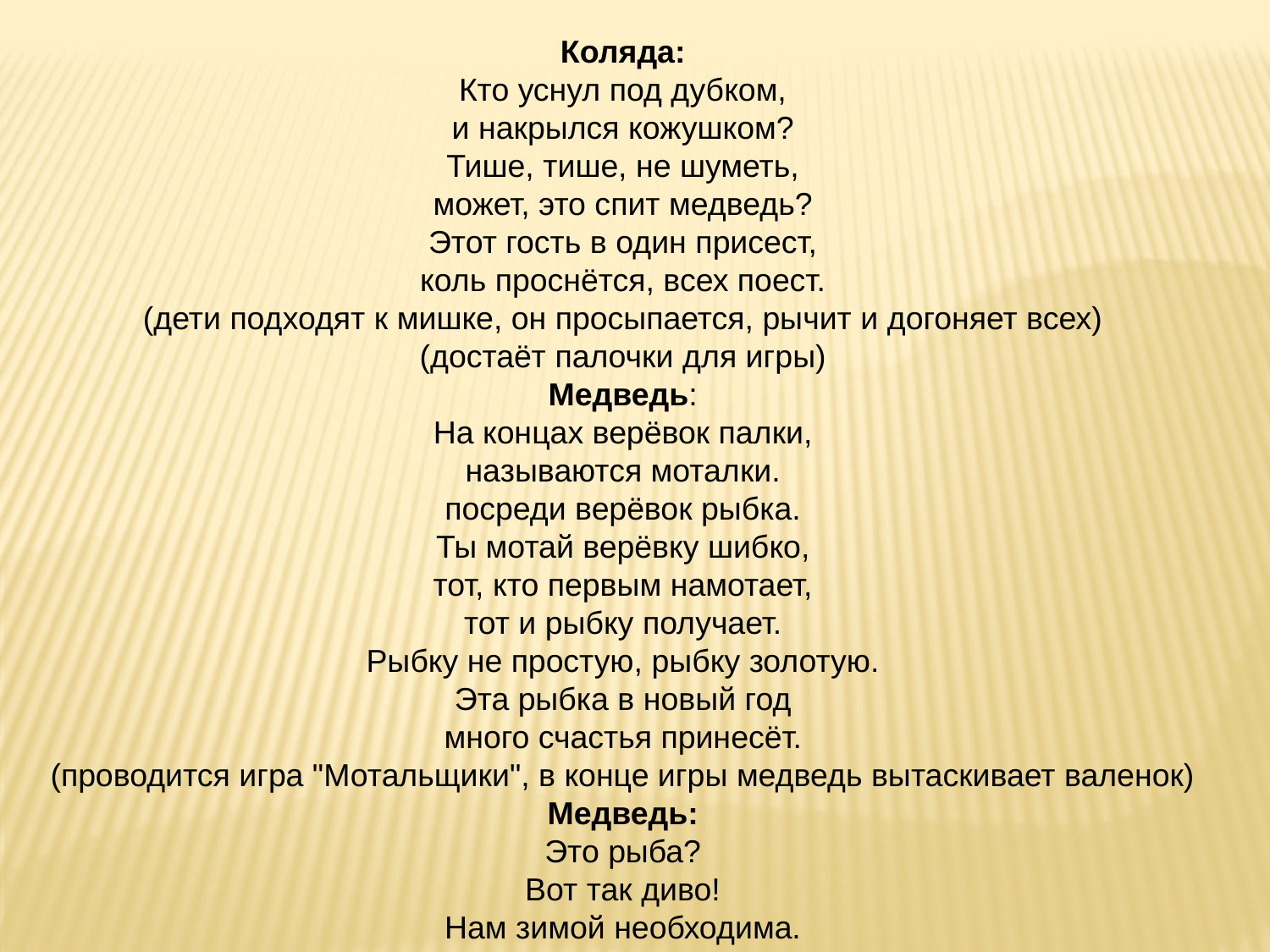

Коляда:
Кто уснул под дубком,
и накрылся кожушком?
Тише, тише, не шуметь,
может, это спит медведь?
Этот гость в один присест,
коль проснётся, всех поест.
(дети подходят к мишке, он просыпается, рычит и догоняет всех)
(достаёт палочки для игры)
Медведь:
На концах верёвок палки,
называются моталки.
посреди верёвок рыбка.
Ты мотай верёвку шибко,
тот, кто первым намотает,
тот и рыбку получает.
Рыбку не простую, рыбку золотую.
Эта рыбка в новый год
много счастья принесёт.
(проводится игра "Мотальщики", в конце игры медведь вытаскивает валенок)
Медведь:
Это рыба?
Вот так диво!
Нам зимой необходима.